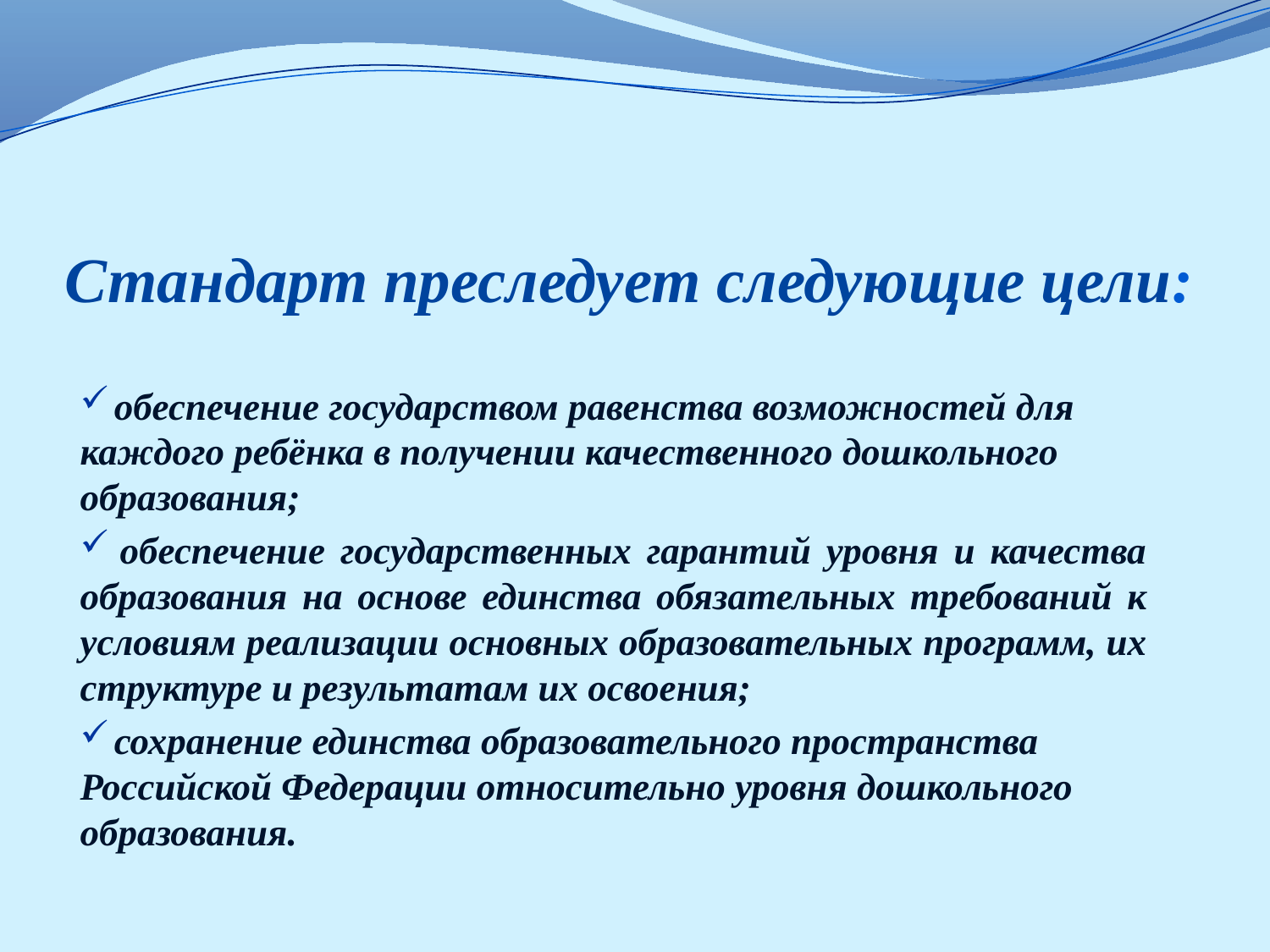

# Стандарт преследует следующие цели:
 обеспечение государством равенства возможностей для каждого ребёнка в получении качественного дошкольного образования;
 обеспечение государственных гарантий уровня и качества образования на основе единства обязательных требований к условиям реализации основных образовательных программ, их структуре и результатам их освоения;
 сохранение единства образовательного пространства Российской Федерации относительно уровня дошкольного образования.